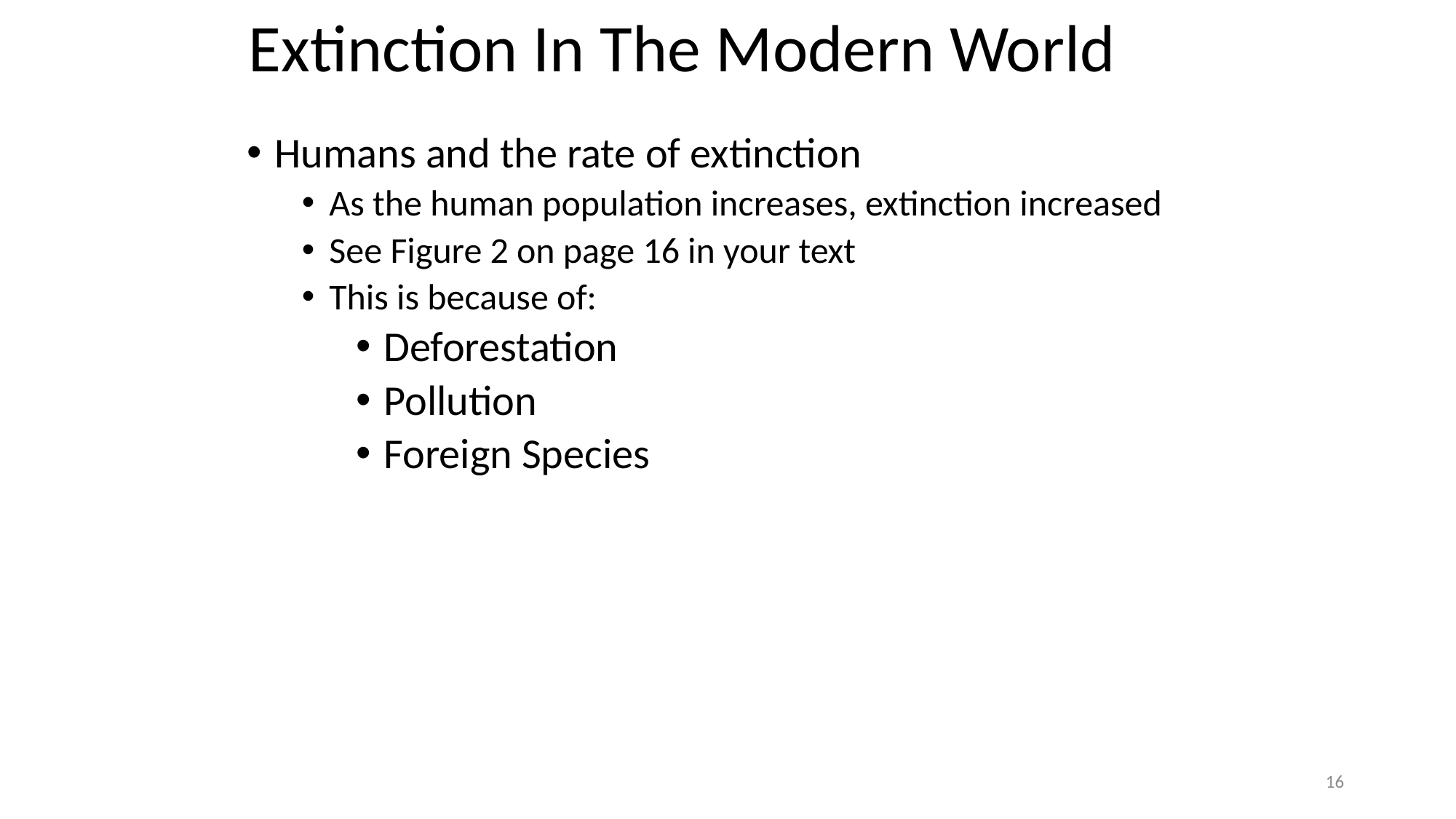

# Extinction In The Modern World
Humans and the rate of extinction
As the human population increases, extinction increased
See Figure 2 on page 16 in your text
This is because of:
Deforestation
Pollution
Foreign Species
16